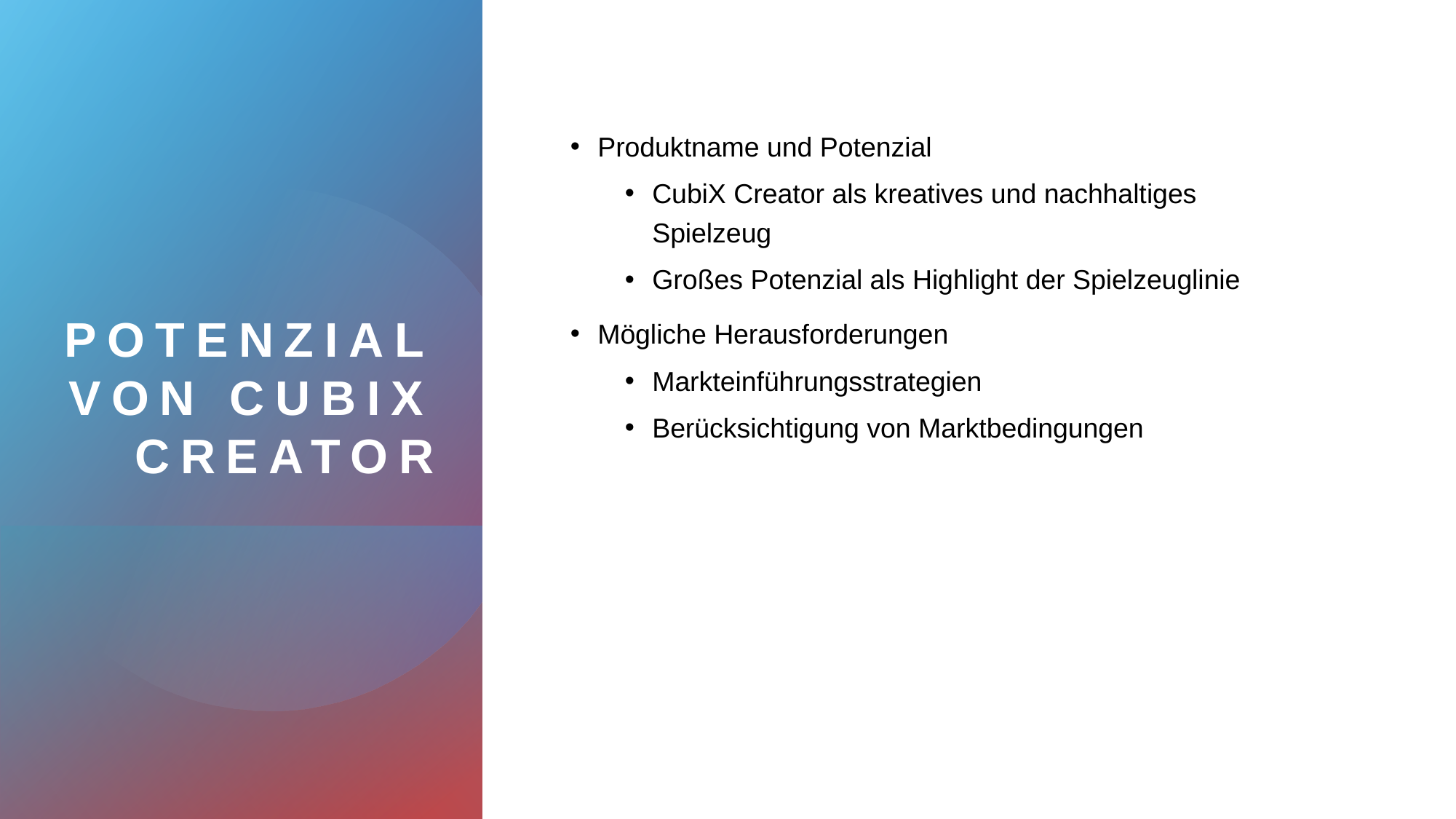

# Potenzial von CubiX Creator
Produktname und Potenzial
CubiX Creator als kreatives und nachhaltiges Spielzeug
Großes Potenzial als Highlight der Spielzeuglinie
Mögliche Herausforderungen
Markteinführungsstrategien
Berücksichtigung von Marktbedingungen